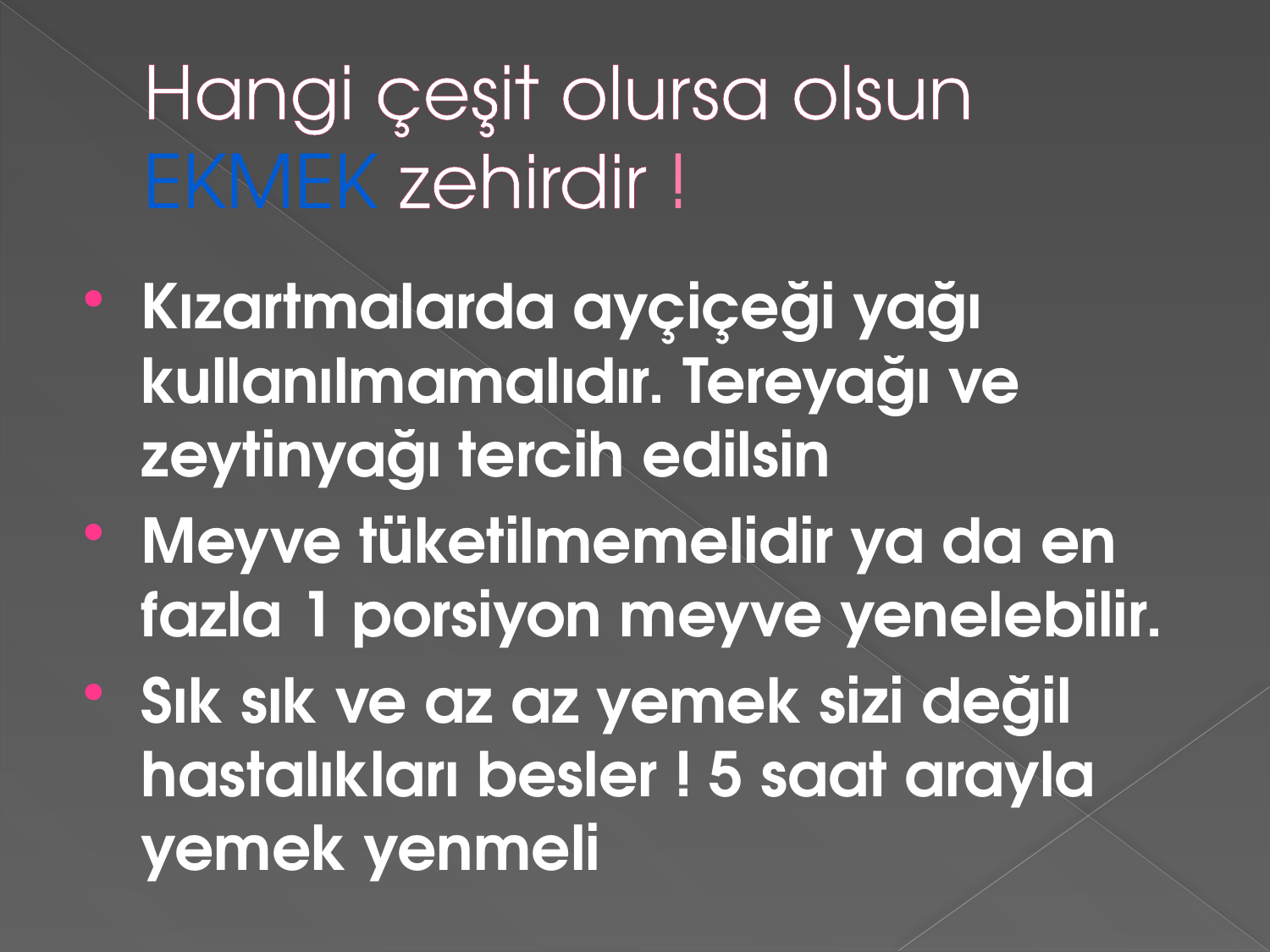

# Hangi çeşit olursa olsun EKMEK zehirdir !
Kızartmalarda ayçiçeği yağı kullanılmamalıdır. Tereyağı ve zeytinyağı tercih edilsin
Meyve tüketilmemelidir ya da en fazla 1 porsiyon meyve yenelebilir.
Sık sık ve az az yemek sizi değil hastalıkları besler ! 5 saat arayla yemek yenmeli